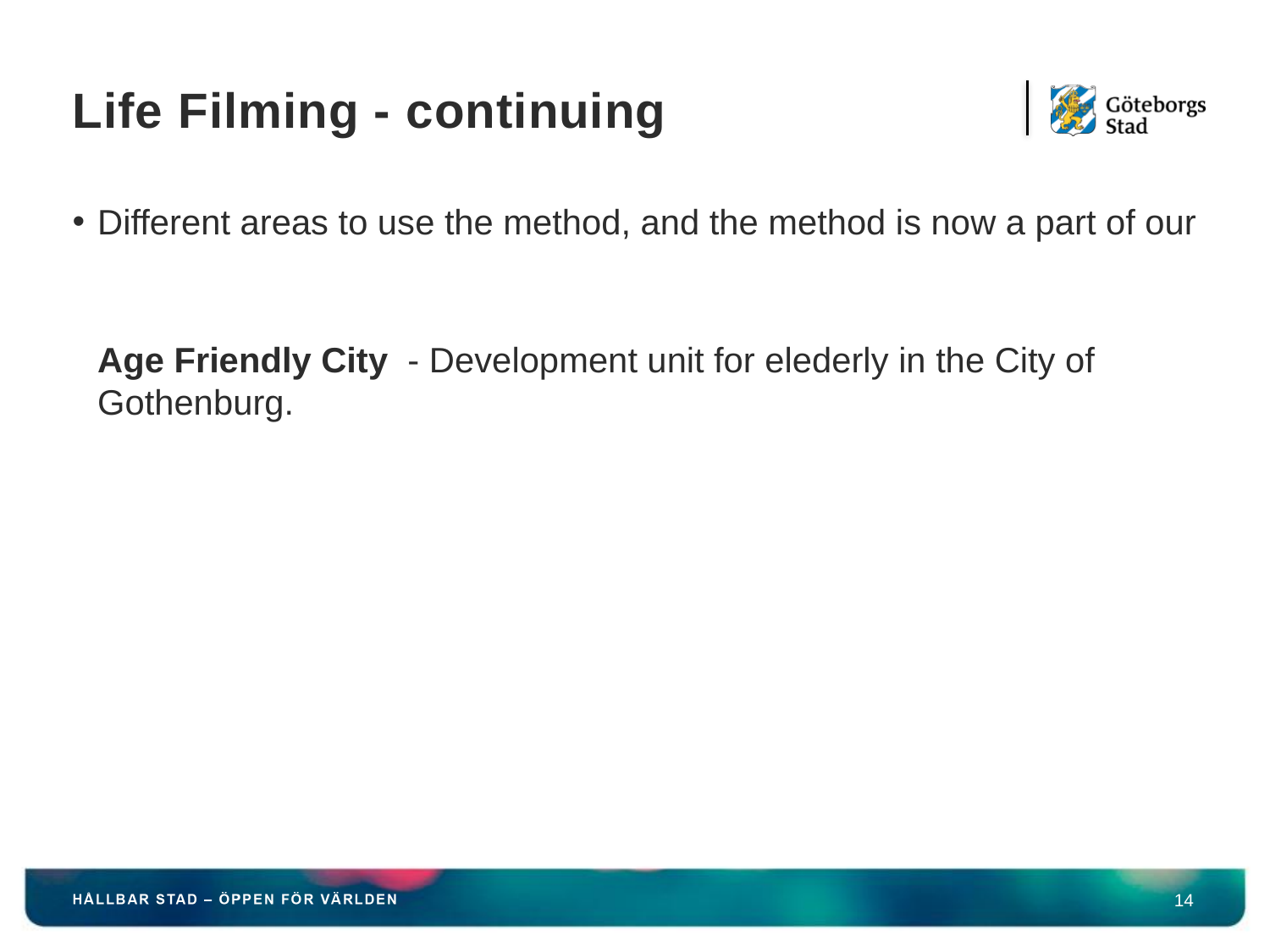

# Life Filming - continuing
Different areas to use the method, and the method is now a part of our

  	Age Friendly City  - Development unit for elederly in the City of Gothenburg.
14